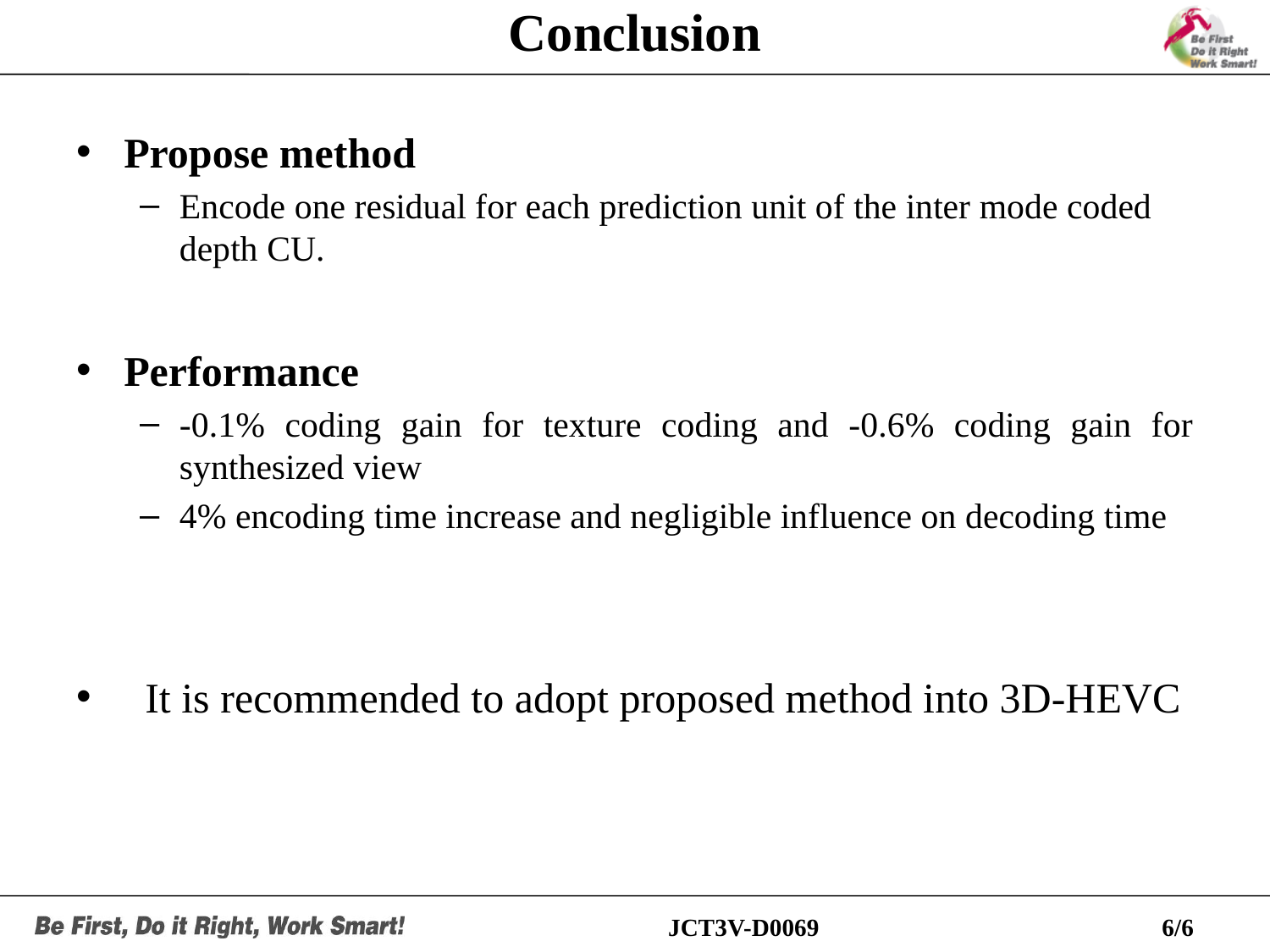

# Conclusion
Propose method
Encode one residual for each prediction unit of the inter mode coded depth CU.

Performance
-0.1% coding gain for texture coding and -0.6% coding gain for synthesized view
4% encoding time increase and negligible influence on decoding time

It is recommended to adopt proposed method into 3D-HEVC

JCT3V-D0069
6/6